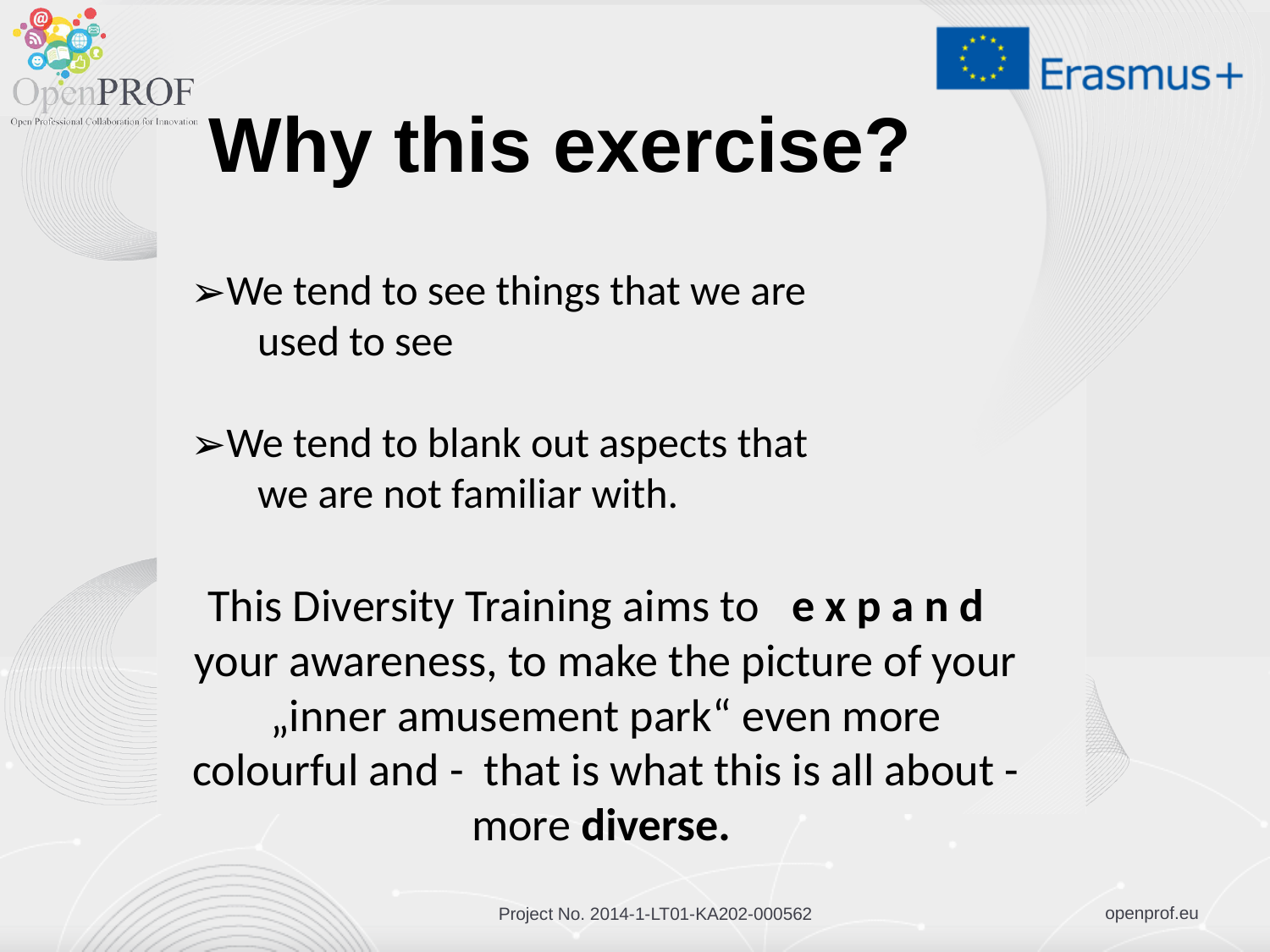

# Why this exercise?
We tend to see things that we are
       used to see

We tend to blank out aspects that
       we are not familiar with.

This Diversity Training aims to   e x p a n d   your awareness, to make the picture of your „inner amusement park“ even more colourful and -  that is what this is all about - more diverse.